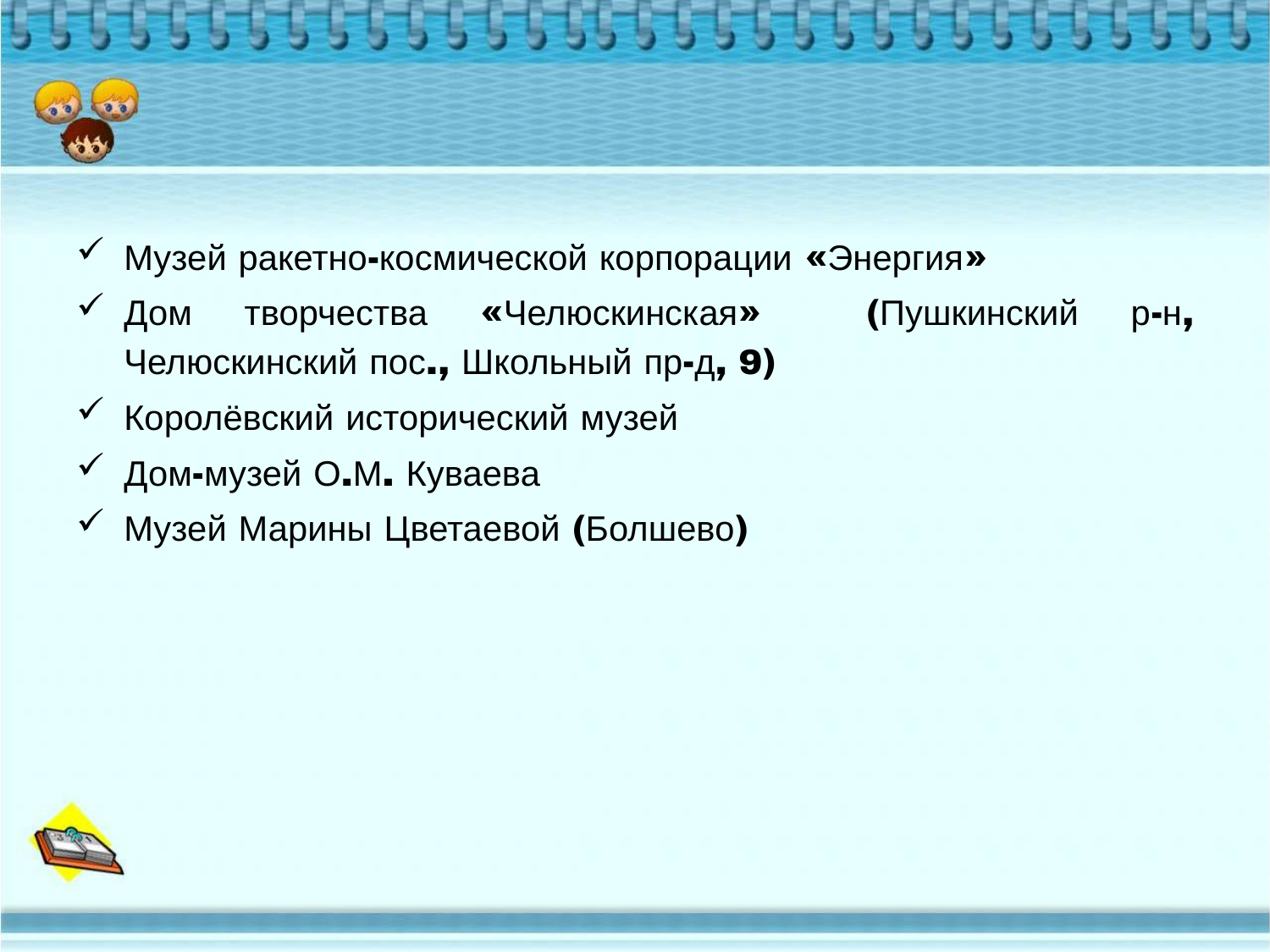

#
Музей ракетно-космической корпорации «Энергия»
Дом творчества «Челюскинская»  (Пушкинский р-н, Челюскинский пос., Школьный пр-д, 9)
Королёвский исторический музей
Дом-музей О.М. Куваева
Музей Марины Цветаевой (Болшево)